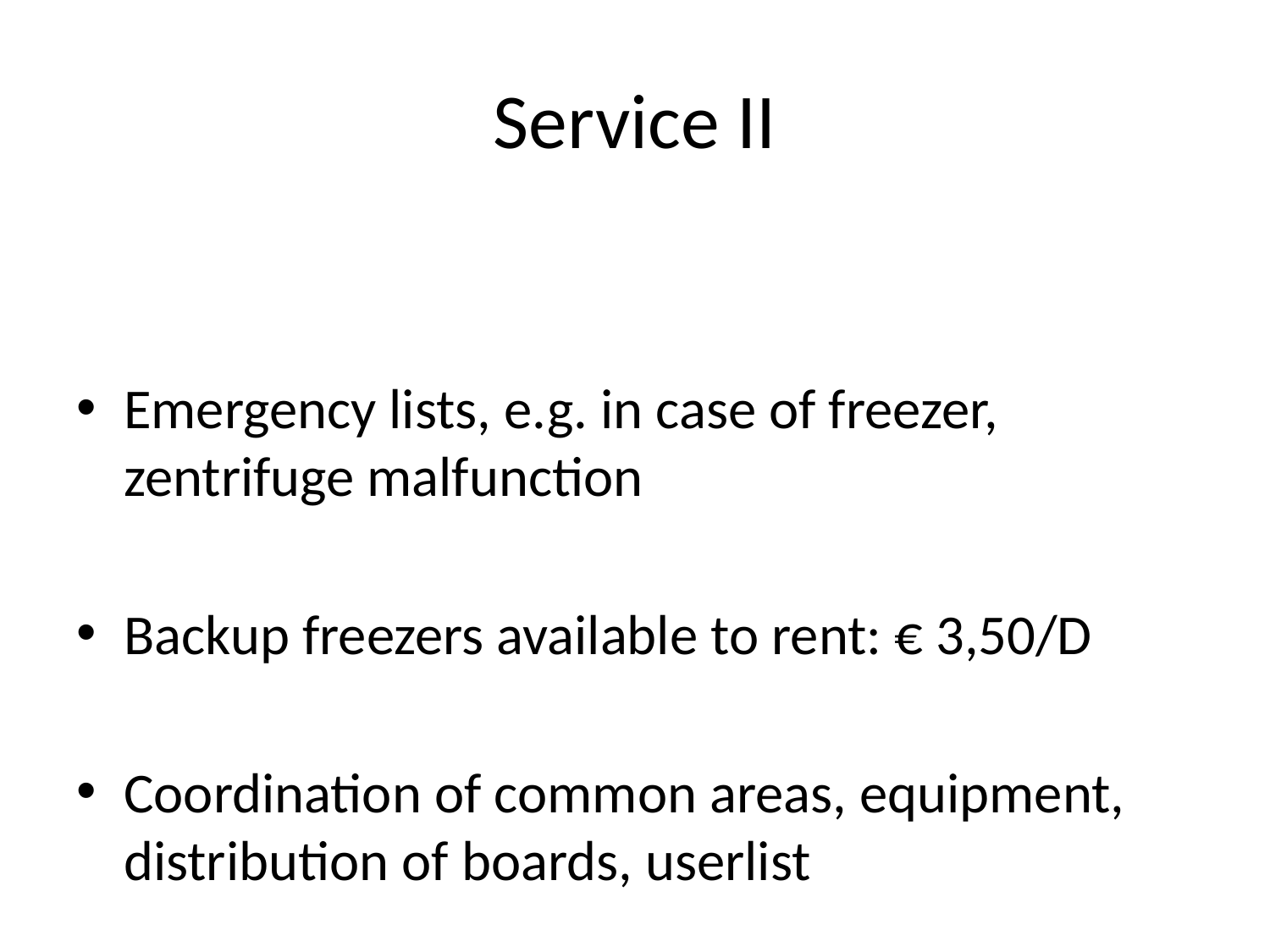

# Service II
Emergency lists, e.g. in case of freezer, zentrifuge malfunction

Backup freezers available to rent: € 3,50/D

Coordination of common areas, equipment, distribution of boards, userlist